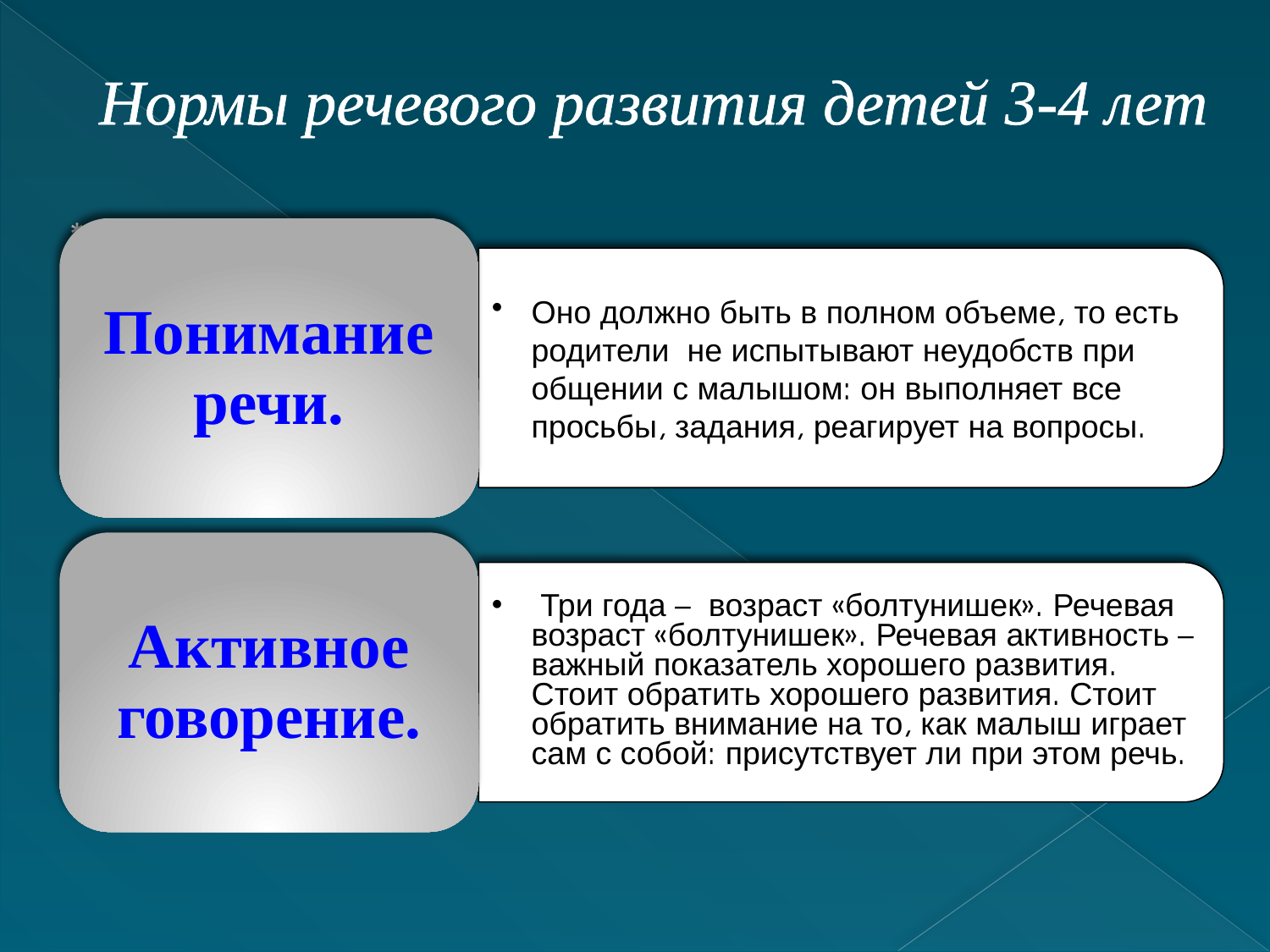

# Нормы речевого развития детей 3-4 лет
*.

Понимание речи.
Оно должно быть в полном объеме, то есть родители  не испытывают неудобств при общении с малышом: он выполняет все просьбы, задания, реагирует на вопросы.
Активное говорение.
 Три года –  возраст «болтунишек». Речевая возраст «болтунишек». Речевая активность – важный показатель хорошего развития. Стоит обратить хорошего развития. Стоит обратить внимание на то, как малыш играет сам с собой: присутствует ли при этом речь.